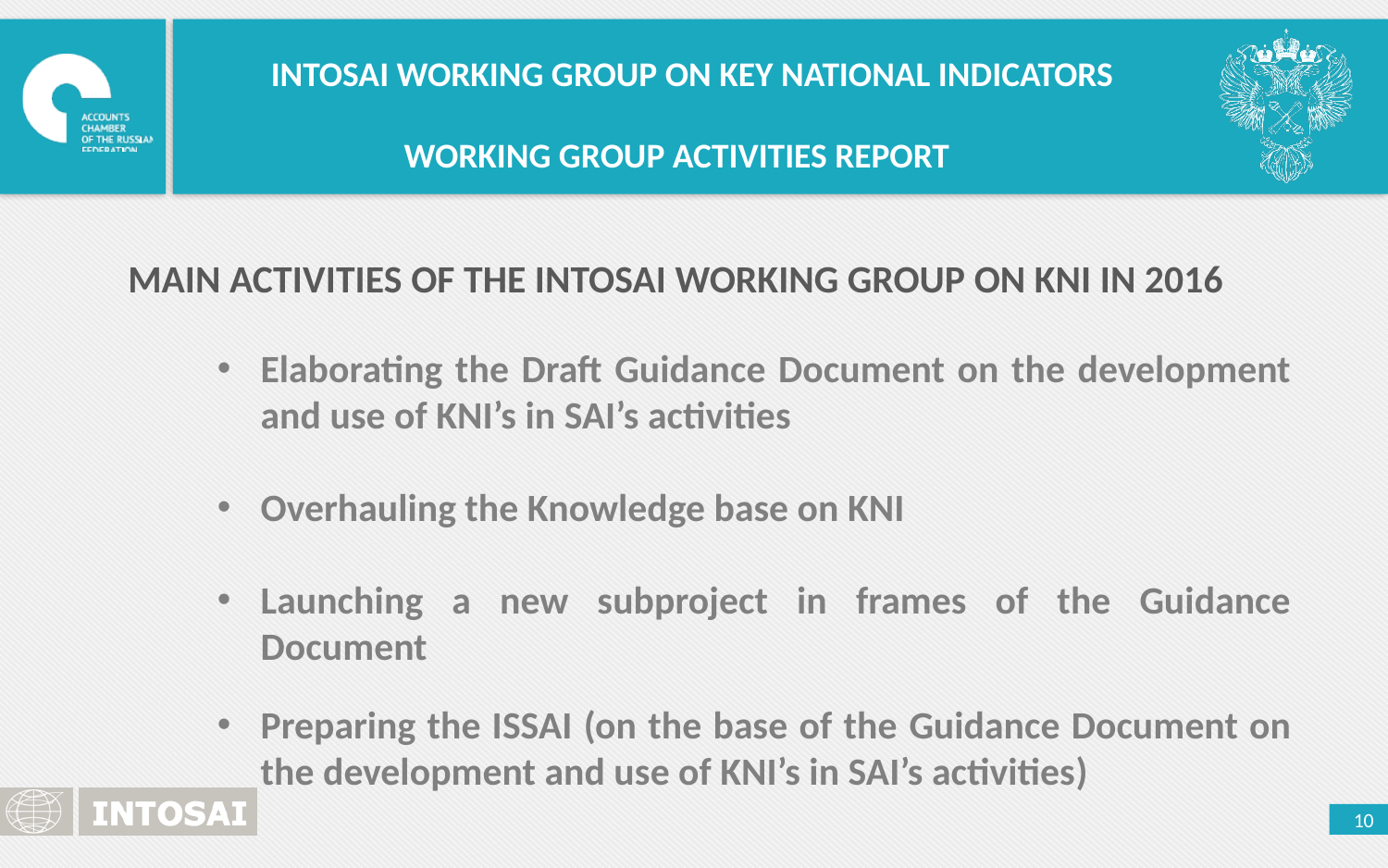

INTOSAI WORKING GROUP ON KEY NATIONAL INDICATORS
WORKING GROUP ACTIVITIES REPORT
MAIN ACTIVITIES OF THE INTOSAI WORKING GROUP ON KNI IN 2016
Elaborating the Draft Guidance Document on the development and use of KNI’s in SAI’s activities

Overhauling the Knowledge base on KNI

Launching a new subproject in frames of the Guidance Document

Preparing the ISSAI (on the base of the Guidance Document on the development and use of KNI’s in SAI’s activities)